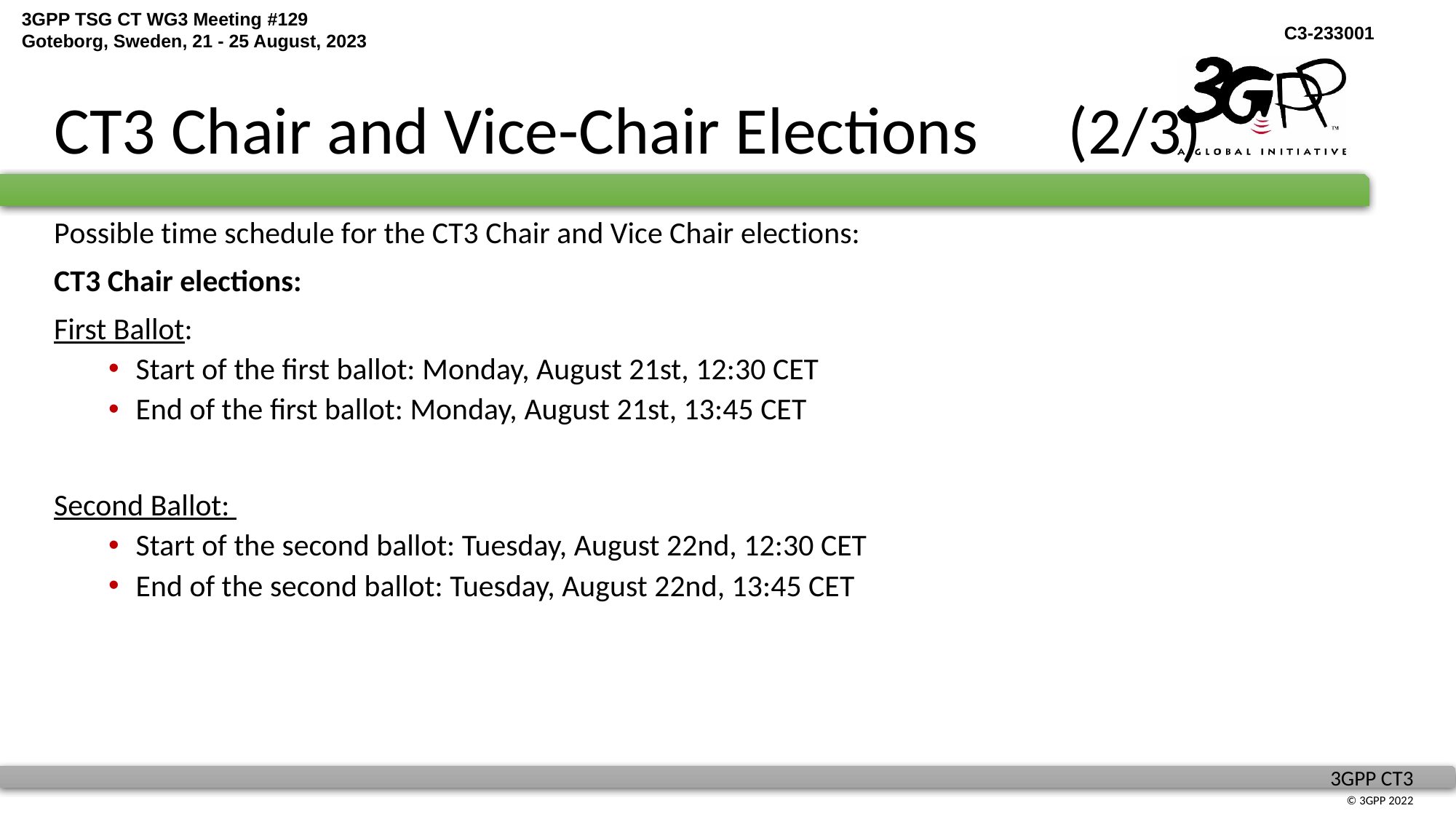

# CT3 Chair and Vice-Chair Elections      (2/3)
Possible time schedule for the CT3 Chair and Vice Chair elections:
CT3 Chair elections:
First Ballot:
Start of the first ballot: Monday, August 21st, 12:30 CET
End of the first ballot: Monday, August 21st, 13:45 CET

Second Ballot:
Start of the second ballot: Tuesday, August 22nd, 12:30 CET
End of the second ballot: Tuesday, August 22nd, 13:45 CET